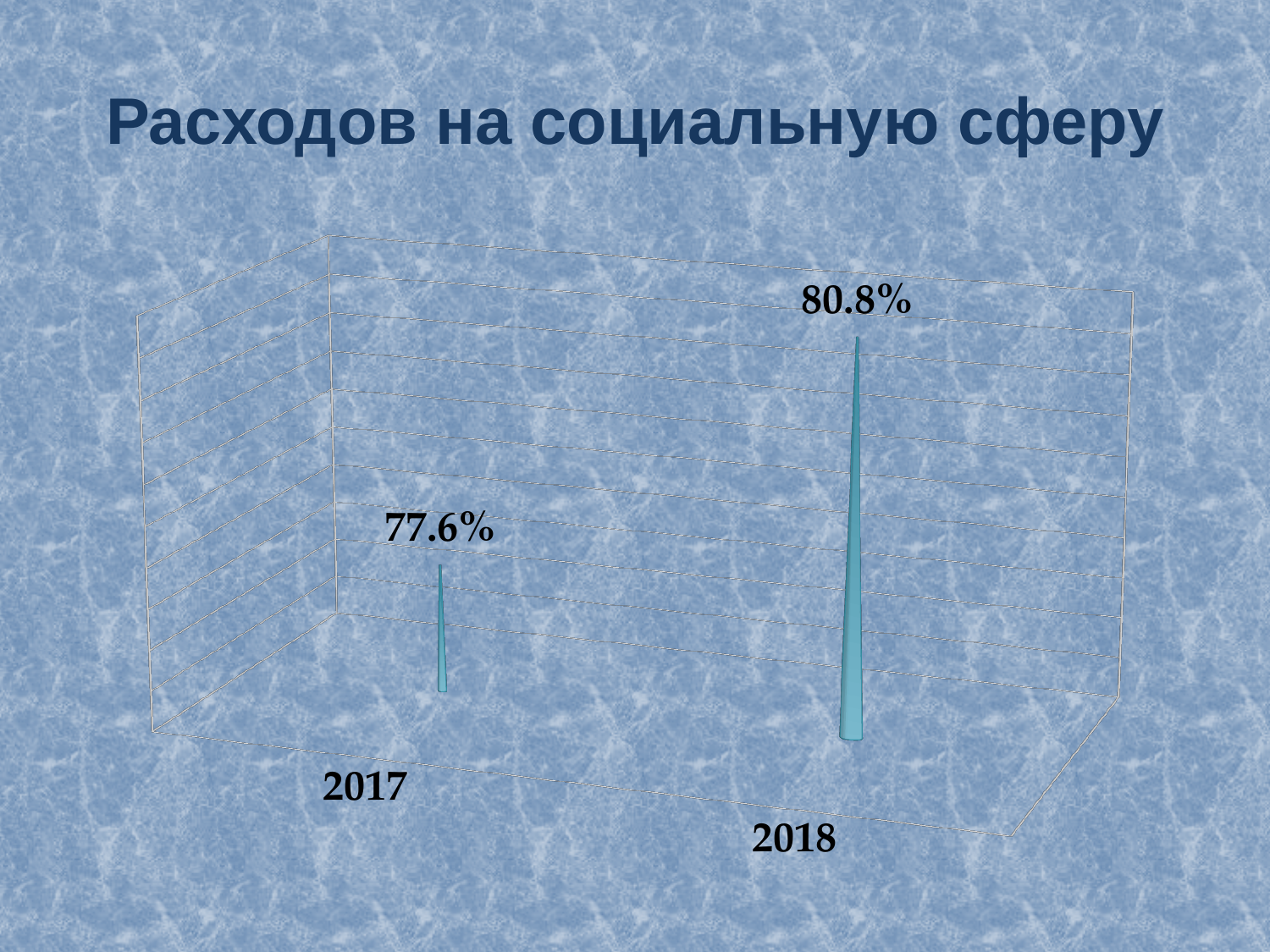

# Расходов на социальную сферу

[unsupported chart]